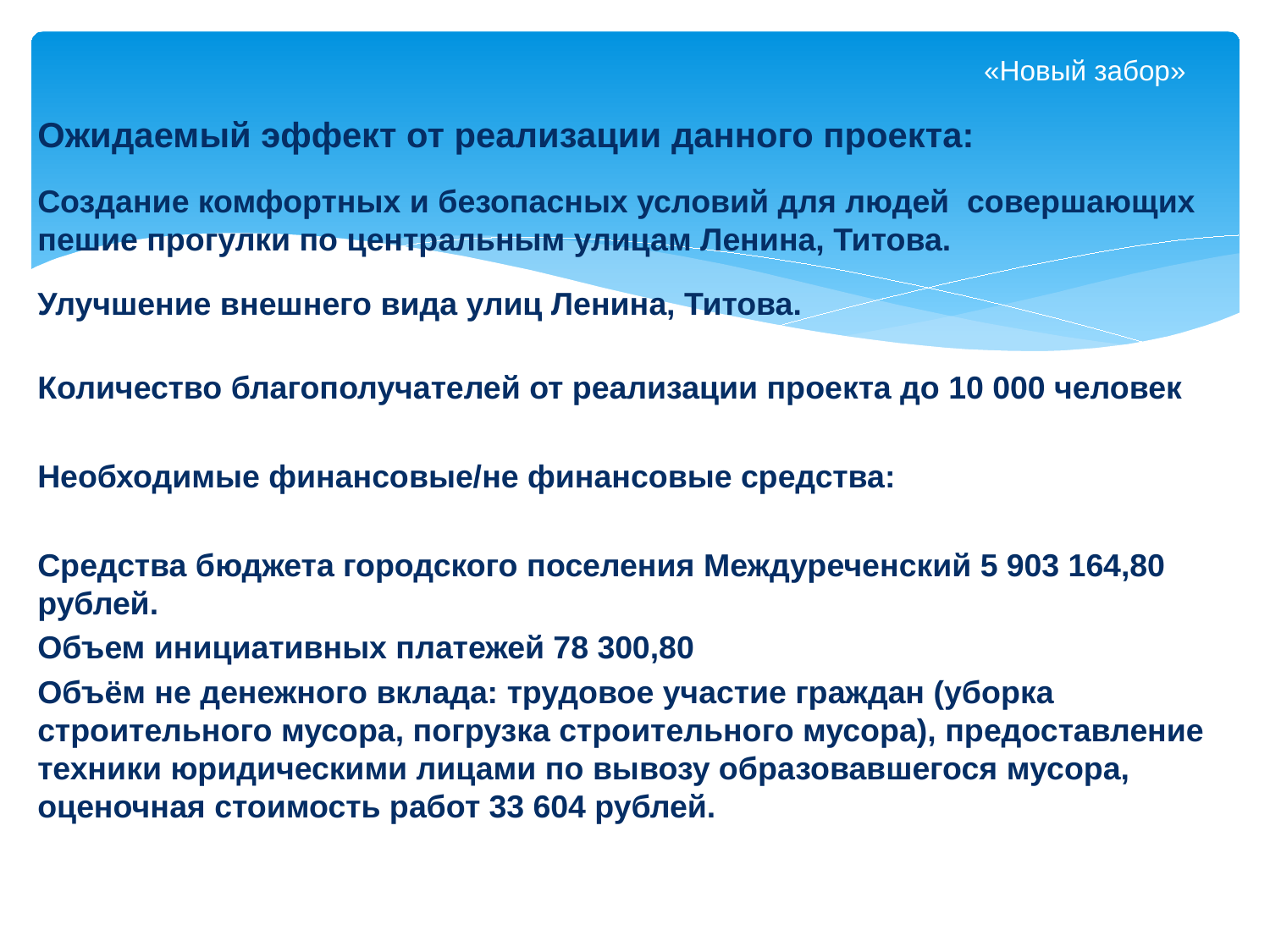

# «Новый забор»
Ожидаемый эффект от реализации данного проекта:

Создание комфортных и безопасных условий для людей  совершающих пешие прогулки по центральным улицам Ленина, Титова.

Улучшение внешнего вида улиц Ленина, Титова.

Количество благополучателей от реализации проекта до 10 000 человек

Необходимые финансовые/не финансовые средства:

Средства бюджета городского поселения Междуреченский 5 903 164,80 рублей.
Объем инициативных платежей 78 300,80
Объём не денежного вклада: трудовое участие граждан (уборка строительного мусора, погрузка строительного мусора), предоставление техники юридическими лицами по вывозу образовавшегося мусора, оценочная стоимость работ 33 604 рублей.